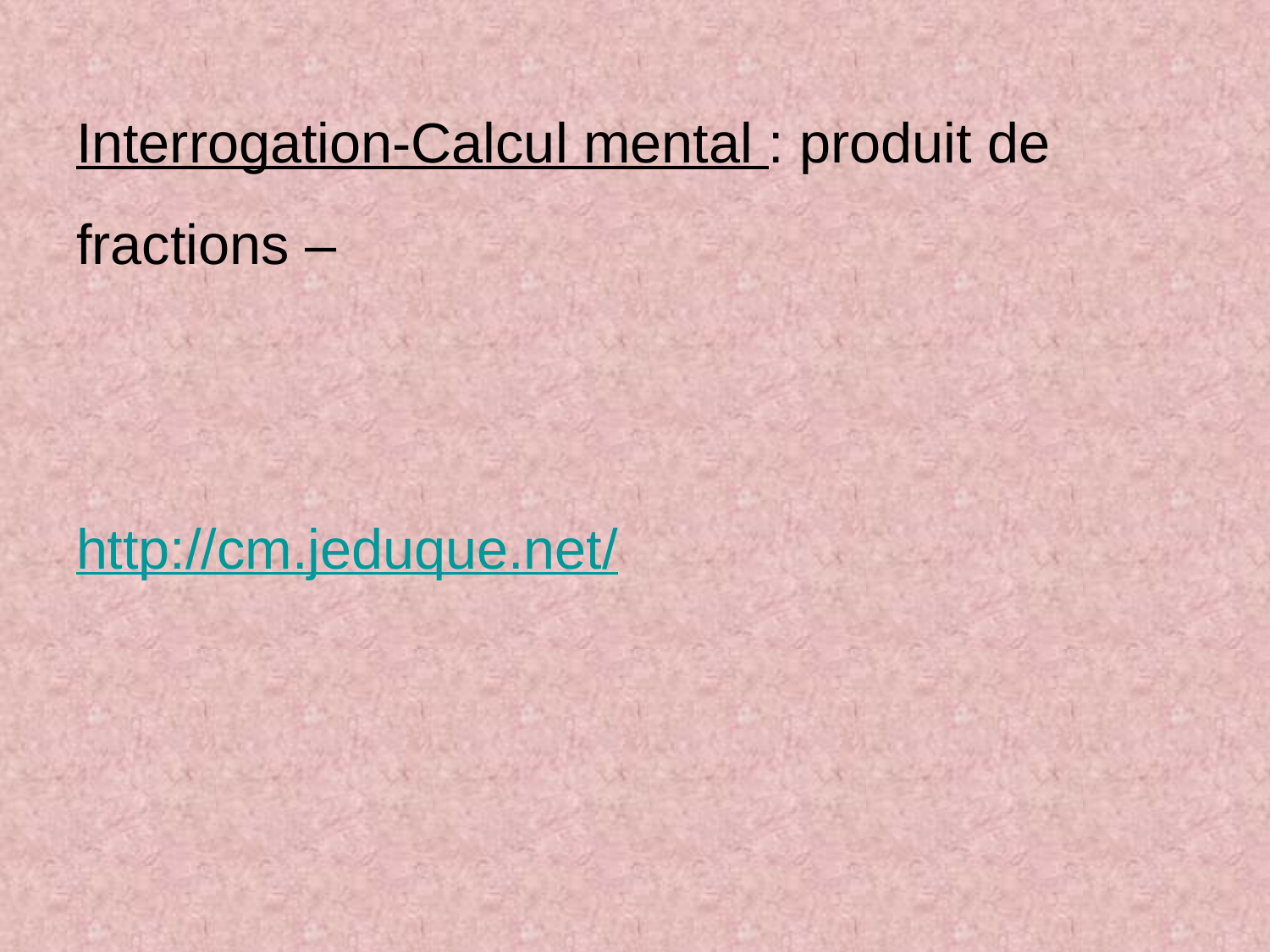

Interrogation-Calcul mental : produit de fractions –

http://cm.jeduque.net/